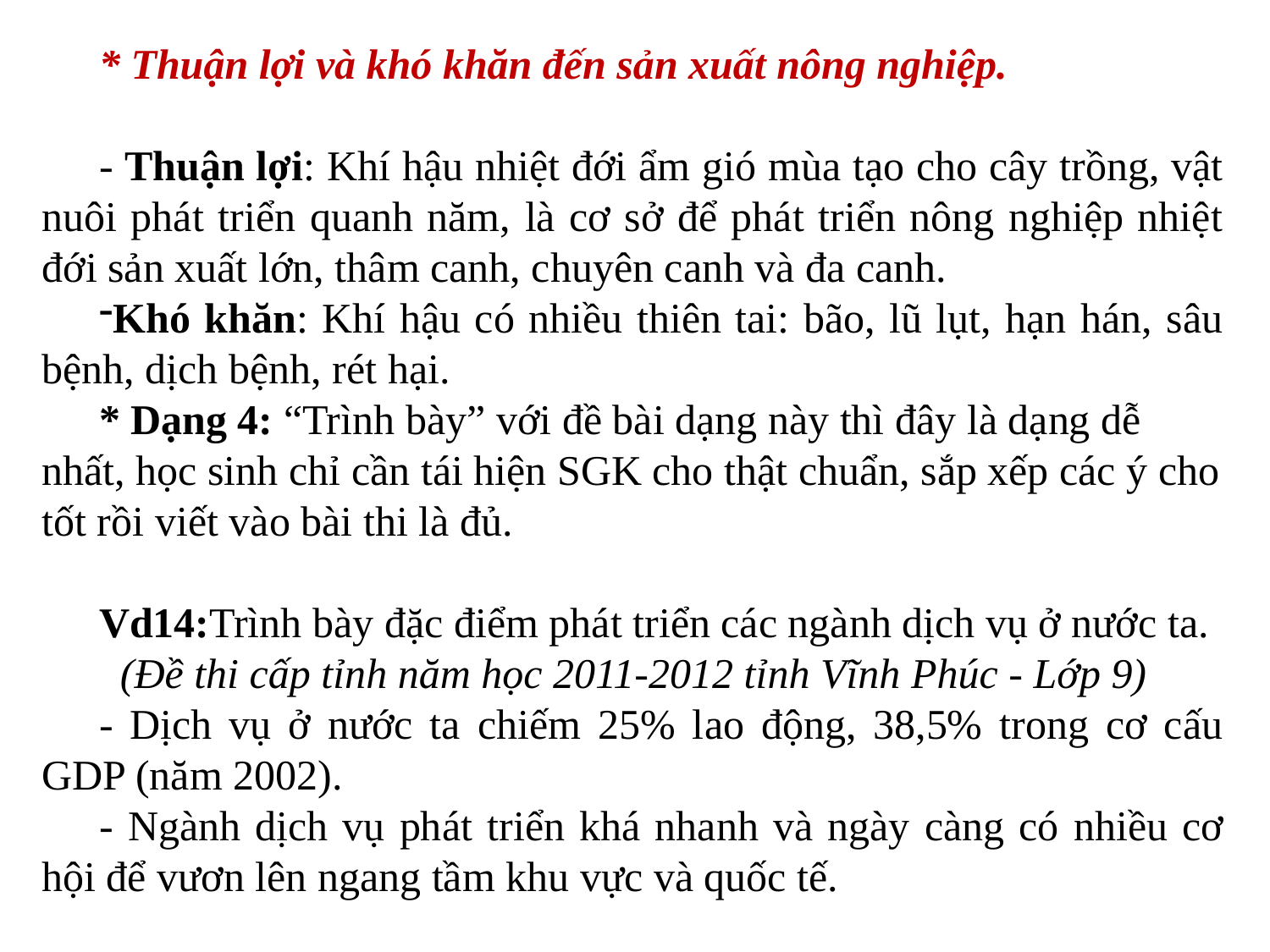

* Thuận lợi và khó khăn đến sản xuất nông nghiệp.

- Thuận lợi: Khí hậu nhiệt đới ẩm gió mùa tạo cho cây trồng, vật nuôi phát triển quanh năm, là cơ sở để phát triển nông nghiệp nhiệt đới sản xuất lớn, thâm canh, chuyên canh và đa canh.
Khó khăn: Khí hậu có nhiều thiên tai: bão, lũ lụt, hạn hán, sâu bệnh, dịch bệnh, rét hại.
* Dạng 4: “Trình bày” với đề bài dạng này thì đây là dạng dễ nhất, học sinh chỉ cần tái hiện SGK cho thật chuẩn, sắp xếp các ý cho tốt rồi viết vào bài thi là đủ.
Vd14:Trình bày đặc điểm phát triển các ngành dịch vụ ở nước ta.
  (Đề thi cấp tỉnh năm học 2011-2012 tỉnh Vĩnh Phúc - Lớp 9)
- Dịch vụ ở nước ta chiếm 25% lao động, 38,5% trong cơ cấu GDP (năm 2002).
- Ngành dịch vụ phát triển khá nhanh và ngày càng có nhiều cơ hội để vươn lên ngang tầm khu vực và quốc tế.